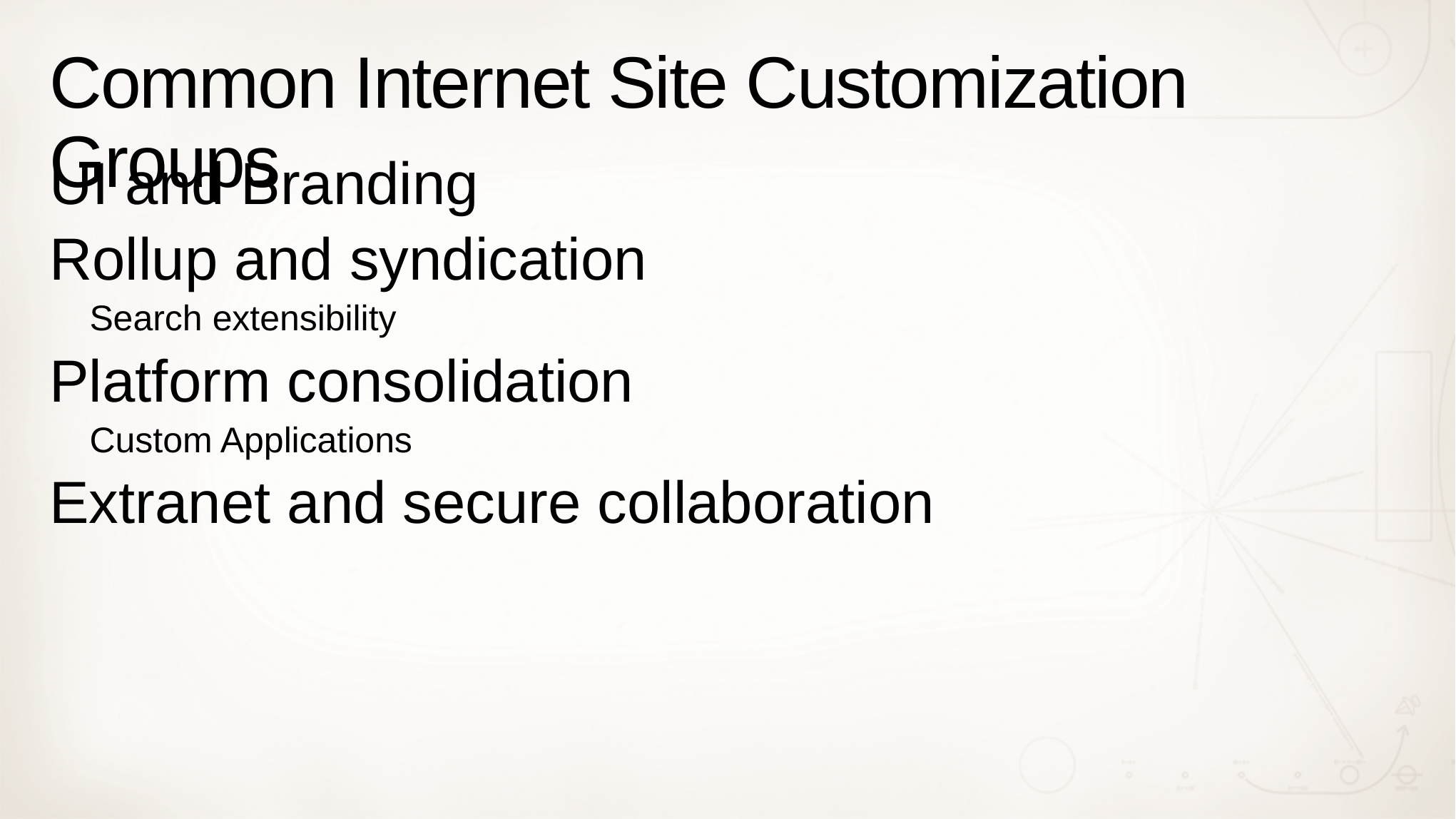

# Common Internet Site Customization Groups
UI and Branding
Rollup and syndication
Search extensibility
Platform consolidation
Custom Applications
Extranet and secure collaboration